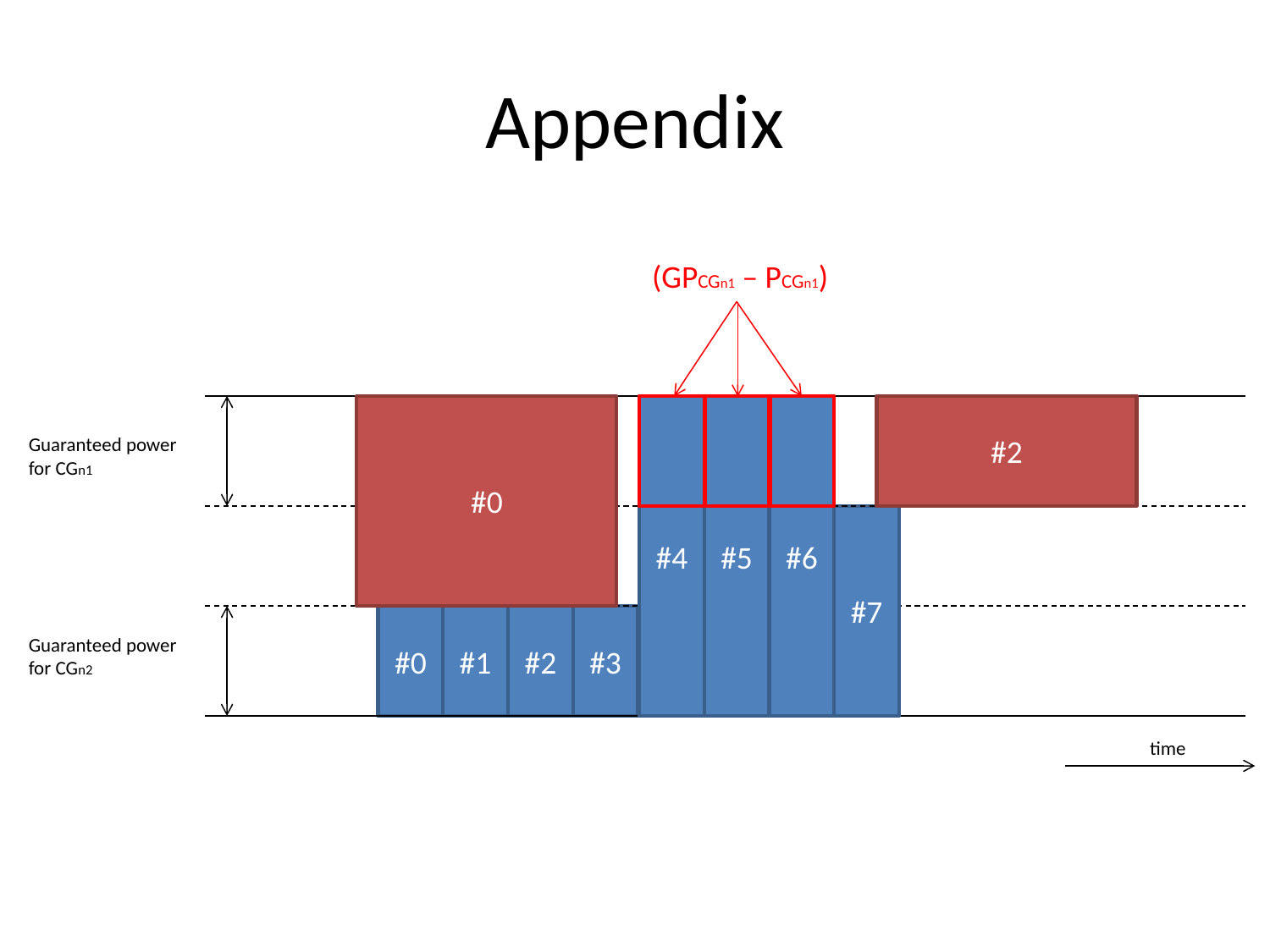

# Appendix
(GPCGn1 – PCGn1)

#2
#0

#4
#5
#6
Guaranteed power
for CGn1
#7
#0
#1
#2
#3
Guaranteed power
for CGn2
time